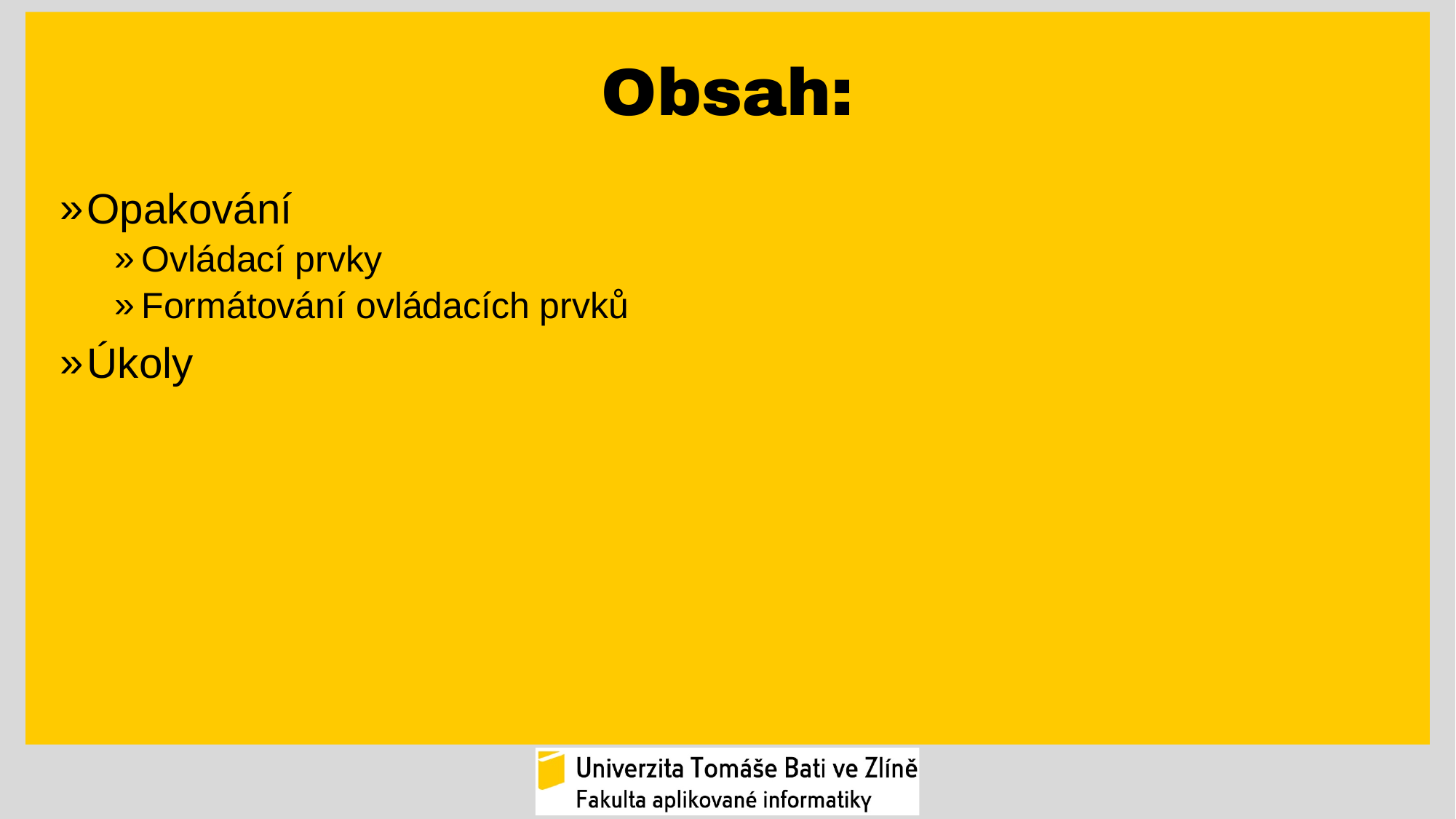

# Obsah:
Opakování
Ovládací prvky
Formátování ovládacích prvků
Úkoly